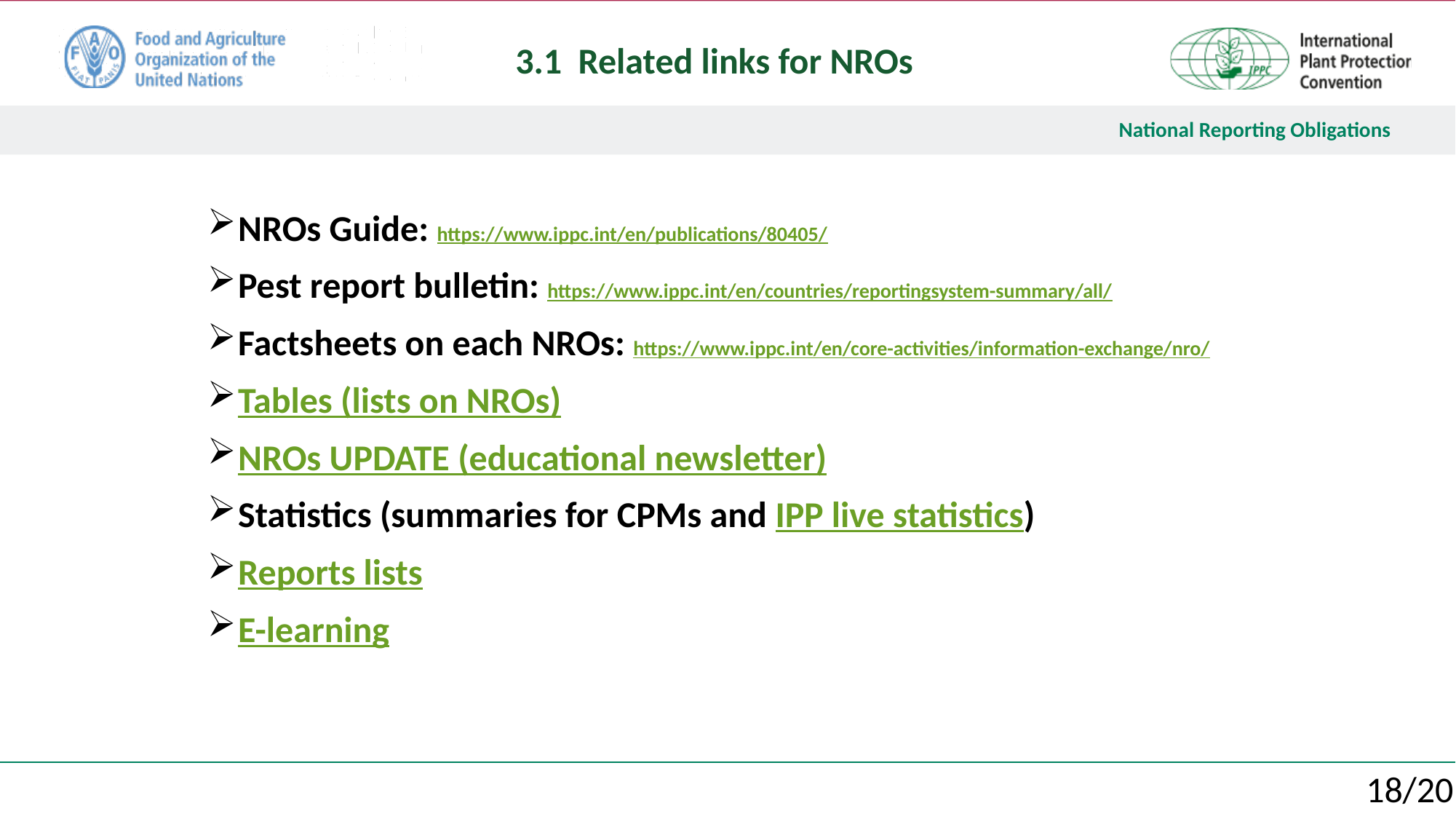

3.1  Related links for NROs

NROs Guide: https://www.ippc.int/en/publications/80405/
Pest report bulletin: https://www.ippc.int/en/countries/reportingsystem-summary/all/
Factsheets on each NROs: https://www.ippc.int/en/core-activities/information-exchange/nro/
Tables (lists on NROs)
NROs UPDATE (educational newsletter)
Statistics (summaries for CPMs and IPP live statistics)
Reports lists
E-learning
18/20